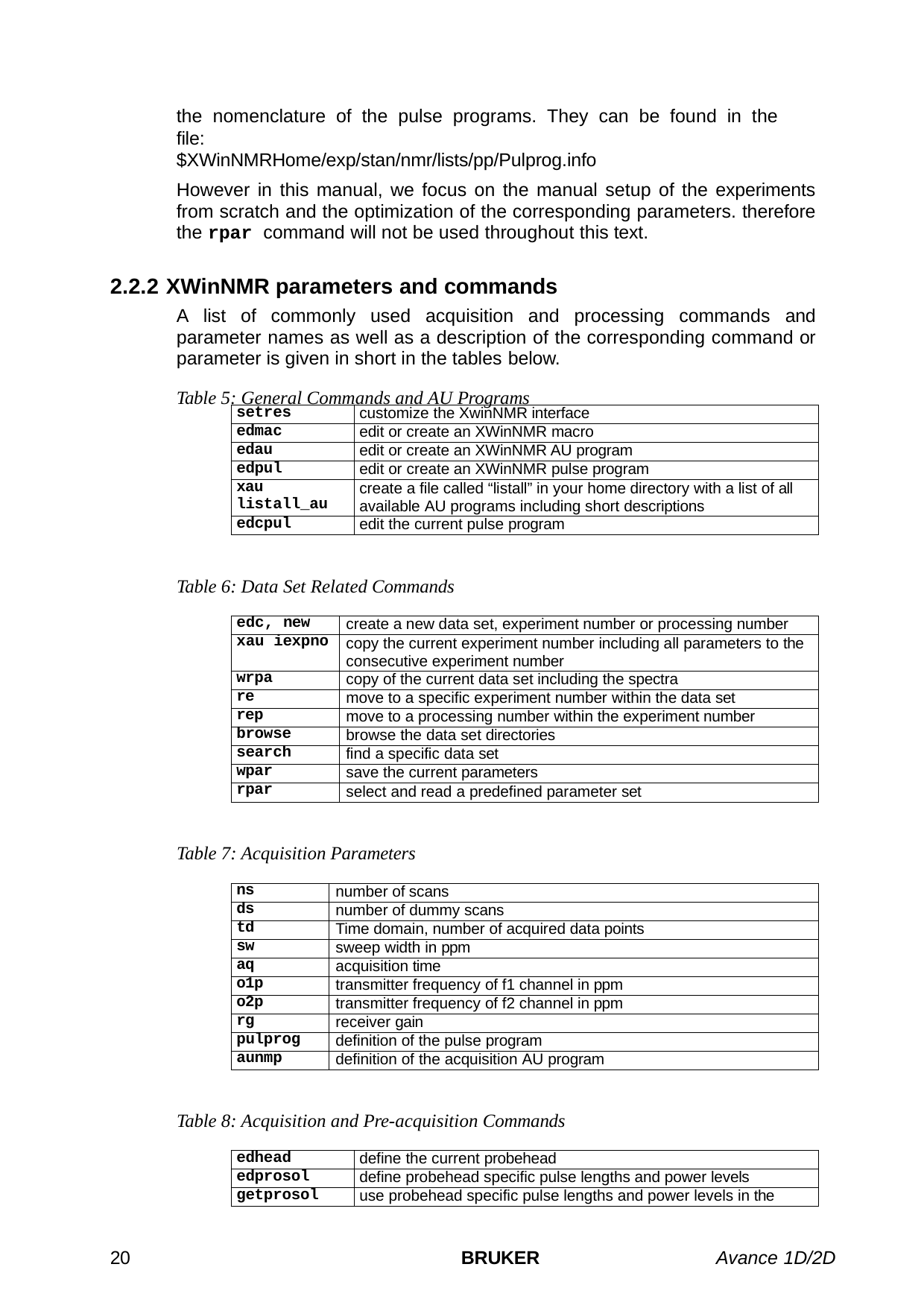

the nomenclature of the pulse programs. They can be found in the file:
$XWinNMRHome/exp/stan/nmr/lists/pp/Pulprog.info
However in this manual, we focus on the manual setup of the experiments from scratch and the optimization of the corresponding parameters. therefore the rpar command will not be used throughout this text.

2.2.2 XWinNMR parameters and commands
A  list  of  commonly  used  acquisition  and  processing  commands  and parameter names as well as a description of the corresponding command or parameter is given in short in the tables below.
Table 5: General Commands and AU Programs
| setres | customize the XwinNMR interface |
| --- | --- |
| edmac | edit or create an XWinNMR macro |
| edau | edit or create an XWinNMR AU program |
| edpul | edit or create an XWinNMR pulse program |
| xau listall\_au | create a file called “listall” in your home directory with a list of all available AU programs including short descriptions |
| edcpul | edit the current pulse program |
Table 6: Data Set Related Commands
| edc, new | create a new data set, experiment number or processing number |
| --- | --- |
| xau iexpno | copy the current experiment number including all parameters to the consecutive experiment number |
| wrpa | copy of the current data set including the spectra |
| re | move to a specific experiment number within the data set |
| rep | move to a processing number within the experiment number |
| browse | browse the data set directories |
| search | find a specific data set |
| wpar | save the current parameters |
| rpar | select and read a predefined parameter set |
Table 7: Acquisition Parameters
| ns | number of scans |
| --- | --- |
| ds | number of dummy scans |
| td | Time domain, number of acquired data points |
| sw | sweep width in ppm |
| aq | acquisition time |
| o1p | transmitter frequency of f1 channel in ppm |
| o2p | transmitter frequency of f2 channel in ppm |
| rg | receiver gain |
| pulprog | definition of the pulse program |
| aunmp | definition of the acquisition AU program |
Table 8: Acquisition and Pre-acquisition Commands
| edhead | define the current probehead |
| --- | --- |
| edprosol | define probehead specific pulse lengths and power levels |
| getprosol | use probehead specific pulse lengths and power levels in the |
20
BRUKER
Avance 1D/2D